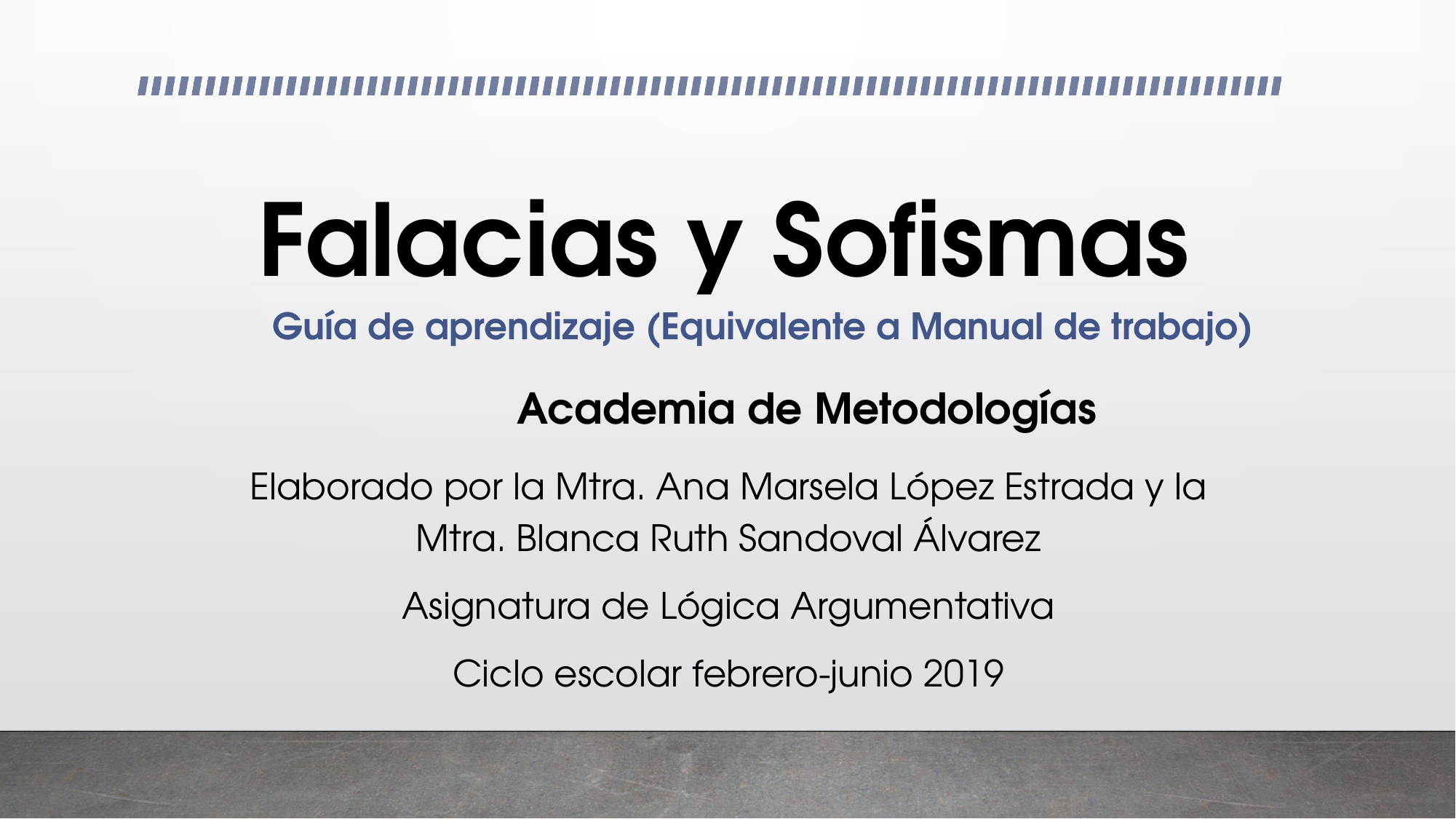

# Falacias y Sofismas
Guía de aprendizaje (Equivalente a Manual de trabajo)
Academia de Metodologías
Elaborado por la Mtra. Ana Marsela López Estrada y la Mtra. Blanca Ruth Sandoval Álvarez
Asignatura de Lógica Argumentativa
Ciclo escolar febrero-junio 2019